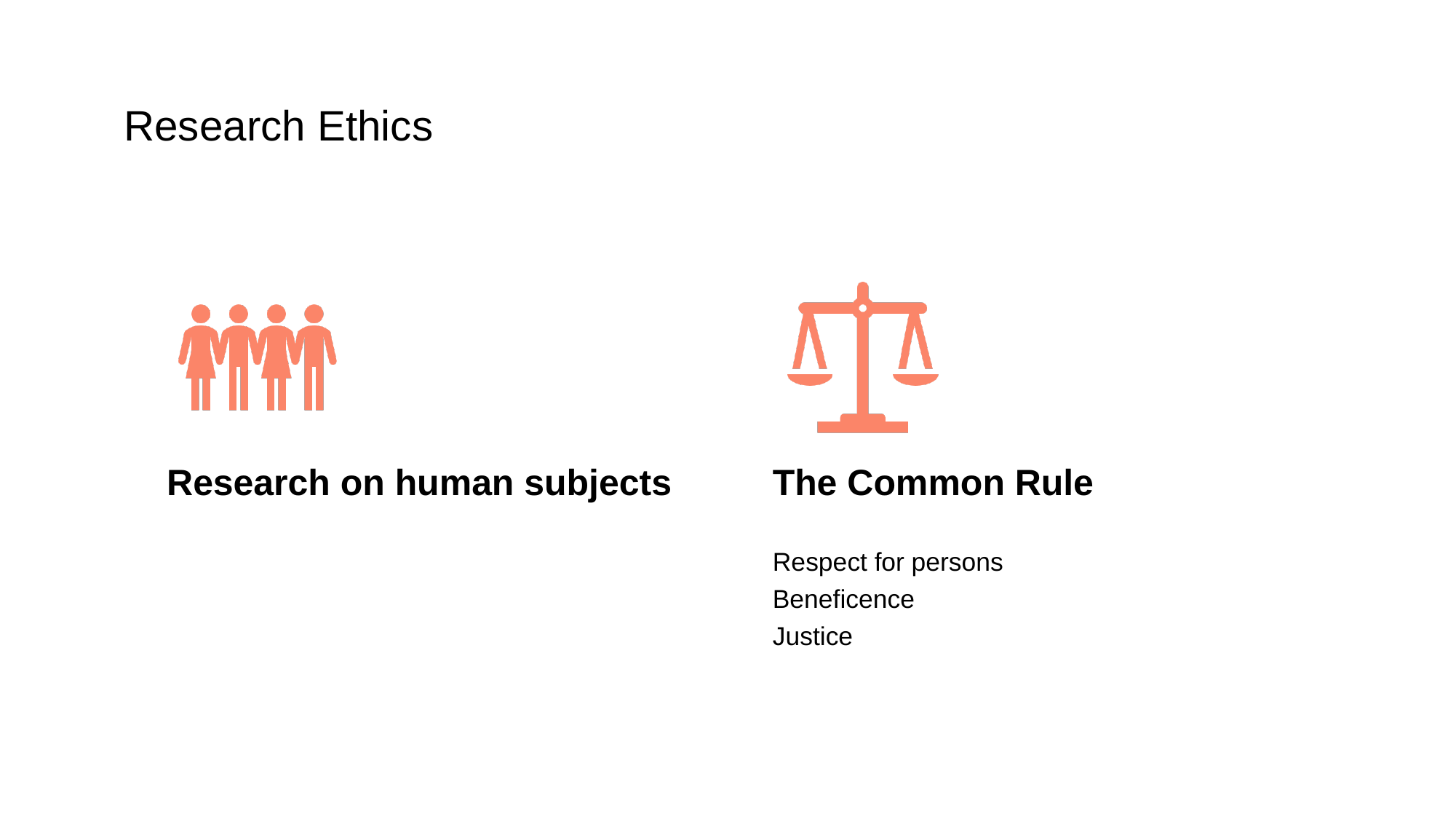

# Research Ethics
Research on human subjects
The Common Rule
Respect for persons
Beneficence
Justice